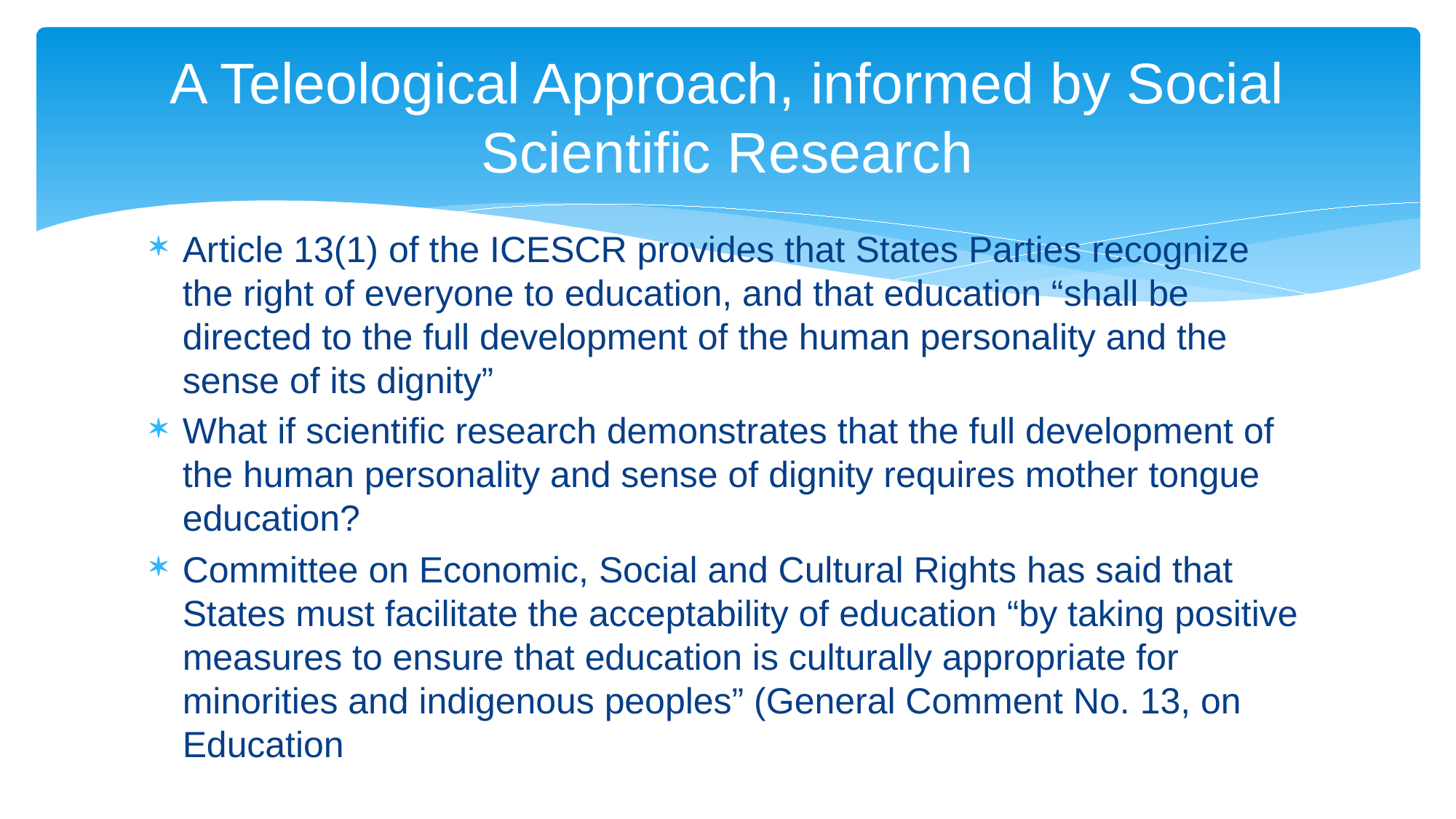

# A Teleological Approach, informed by Social Scientific Research
Article 13(1) of the ICESCR provides that States Parties recognize the right of everyone to education, and that education “shall be directed to the full development of the human personality and the sense of its dignity”
What if scientific research demonstrates that the full development of the human personality and sense of dignity requires mother tongue education?
Committee on Economic, Social and Cultural Rights has said that States must facilitate the acceptability of education “by taking positive measures to ensure that education is culturally appropriate for minorities and indigenous peoples” (General Comment No. 13, on Education